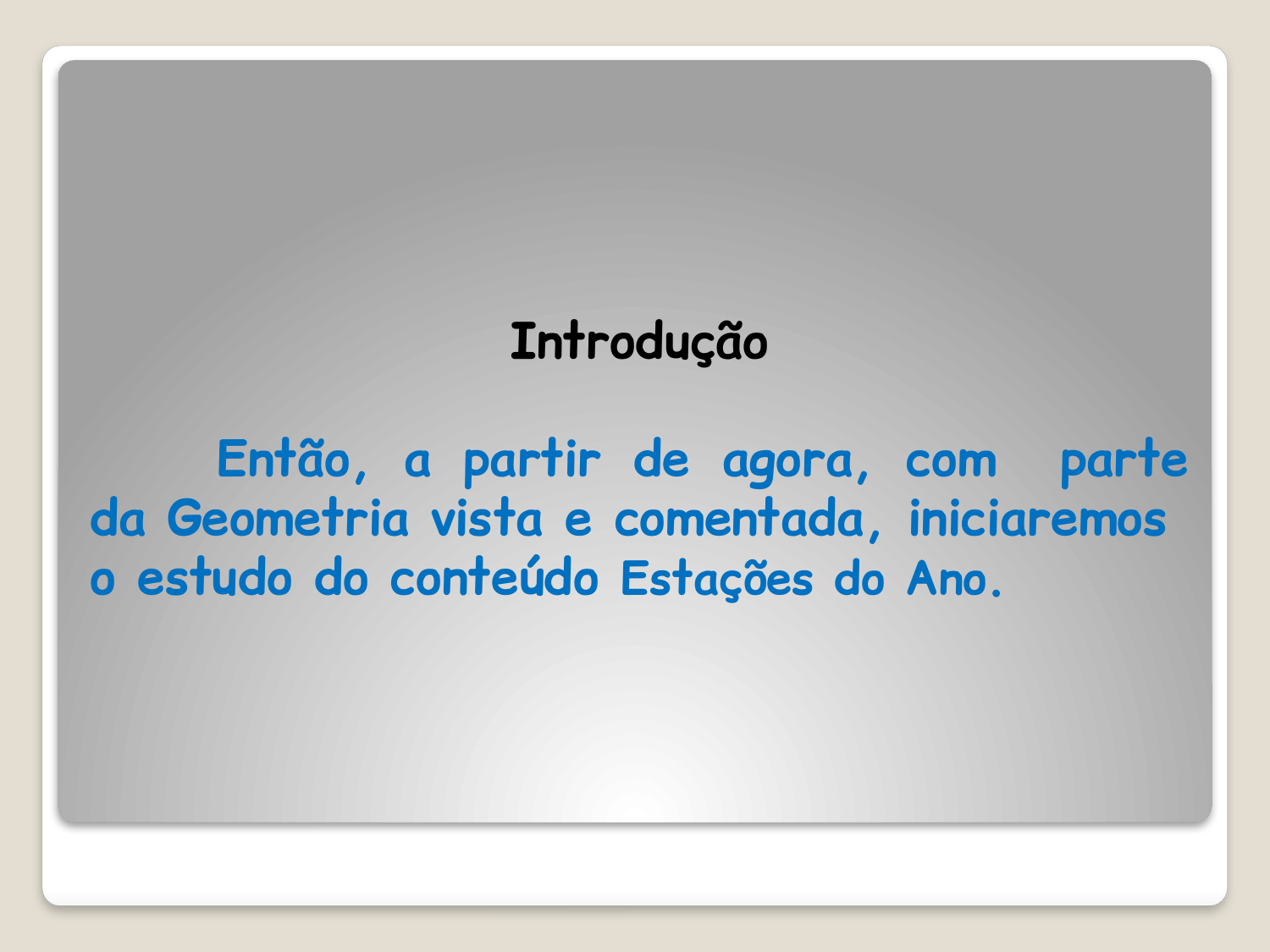

Introdução

	Então, a partir de agora, com  parte da Geometria vista e comentada, iniciaremos  o estudo do conteúdo Estações do Ano.